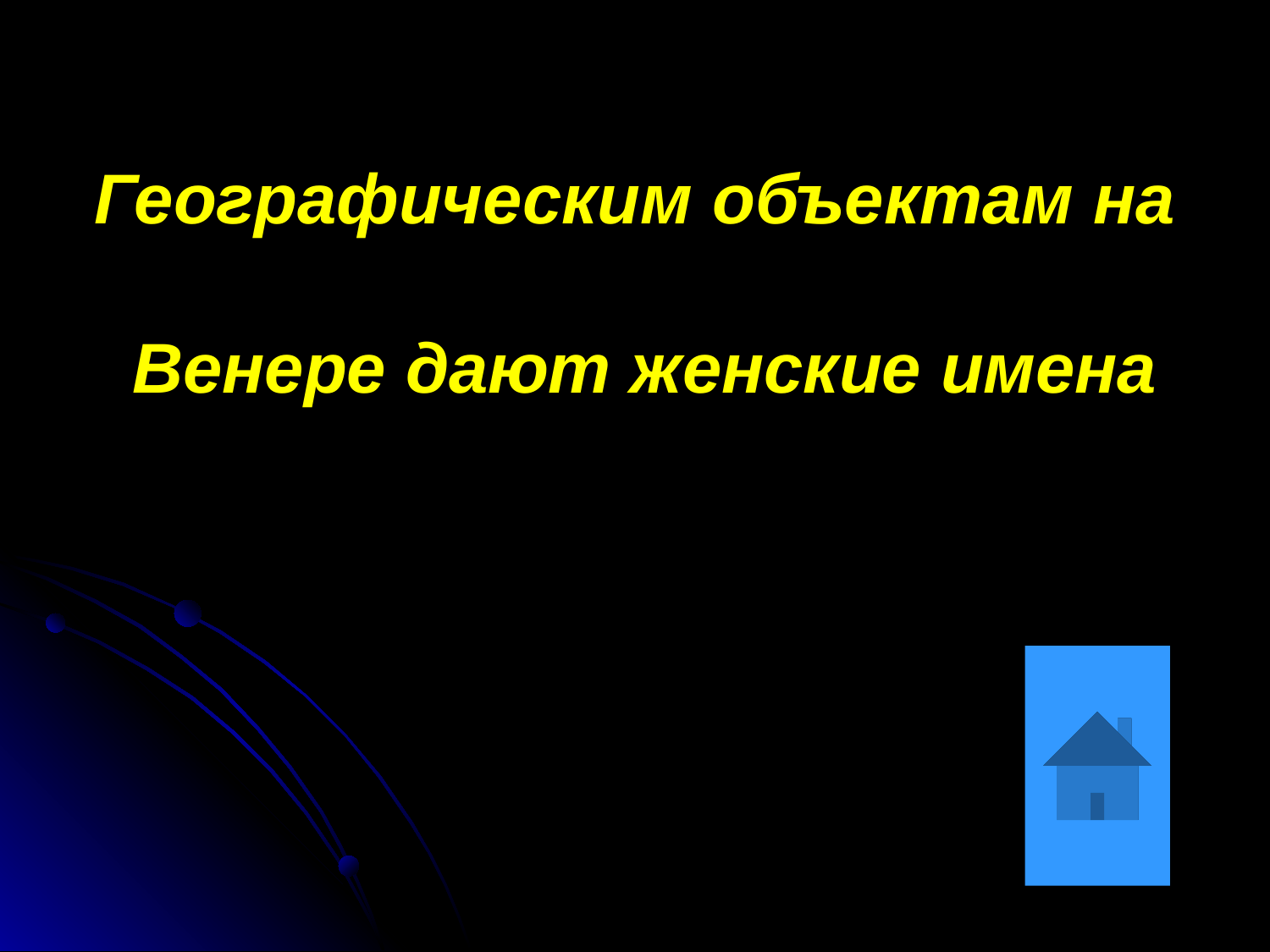

# Географическим объектам на Венере дают женские имена